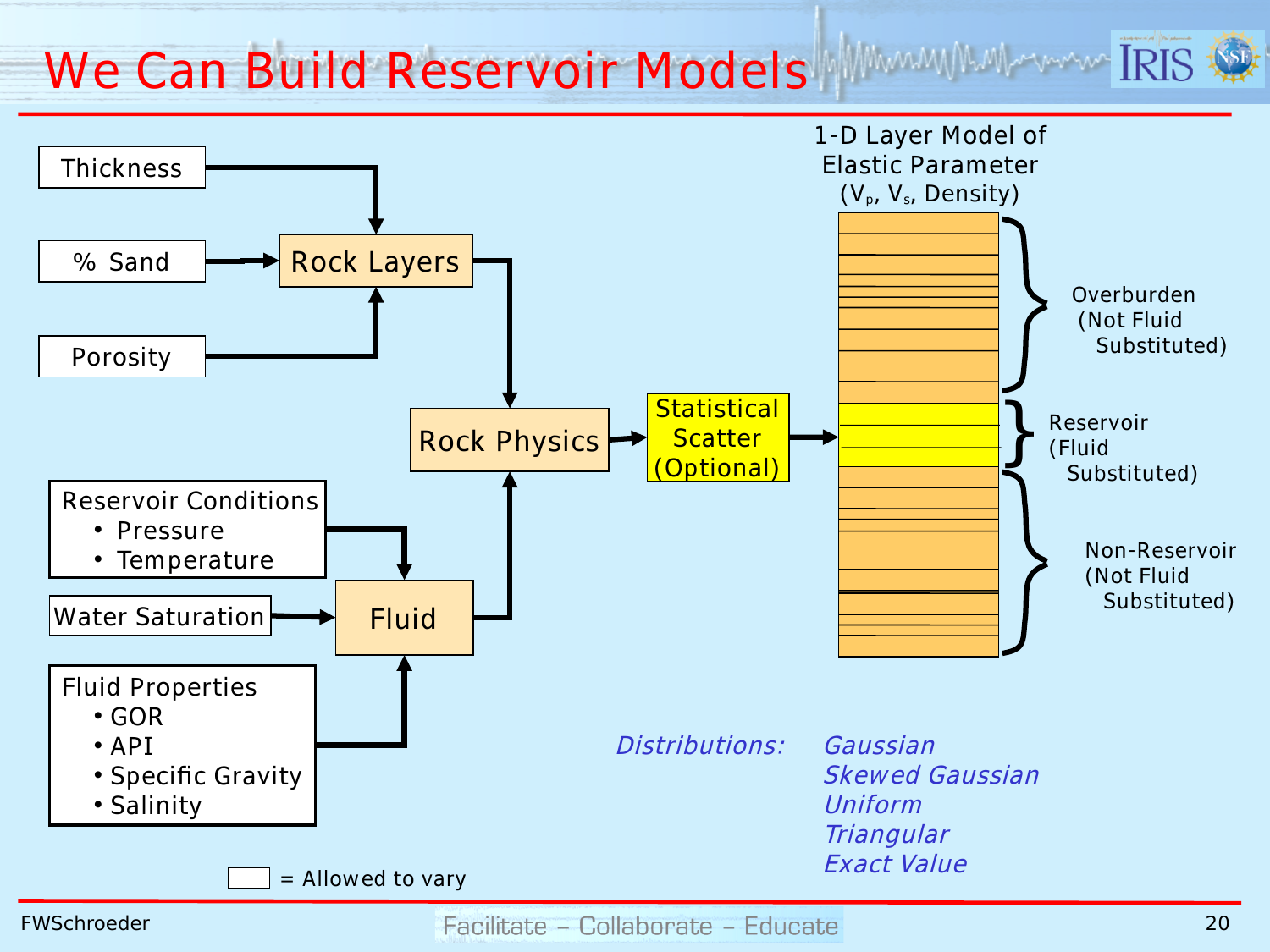

# We Can Build Reservoir Models
1-D Layer Model of
Elastic Parameter
(Vp, Vs, Density)
Thickness

Rock Layers
% Sand
Overburden
 (Not Fluid
    Substituted)

Porosity
}
Statistical
Scatter
(Optional)
Reservoir
(Fluid
   Substituted)
Rock Physics

Reservoir Conditions
Pressure
Temperature
Non-Reservoir
(Not Fluid
   Substituted)

Fluid
Water Saturation
Fluid Properties
GOR
API
Specific Gravity
Salinity
Distributions:		Gaussian
		Skewed Gaussian
		Uniform
		Triangular
		Exact Value
= Allowed to vary